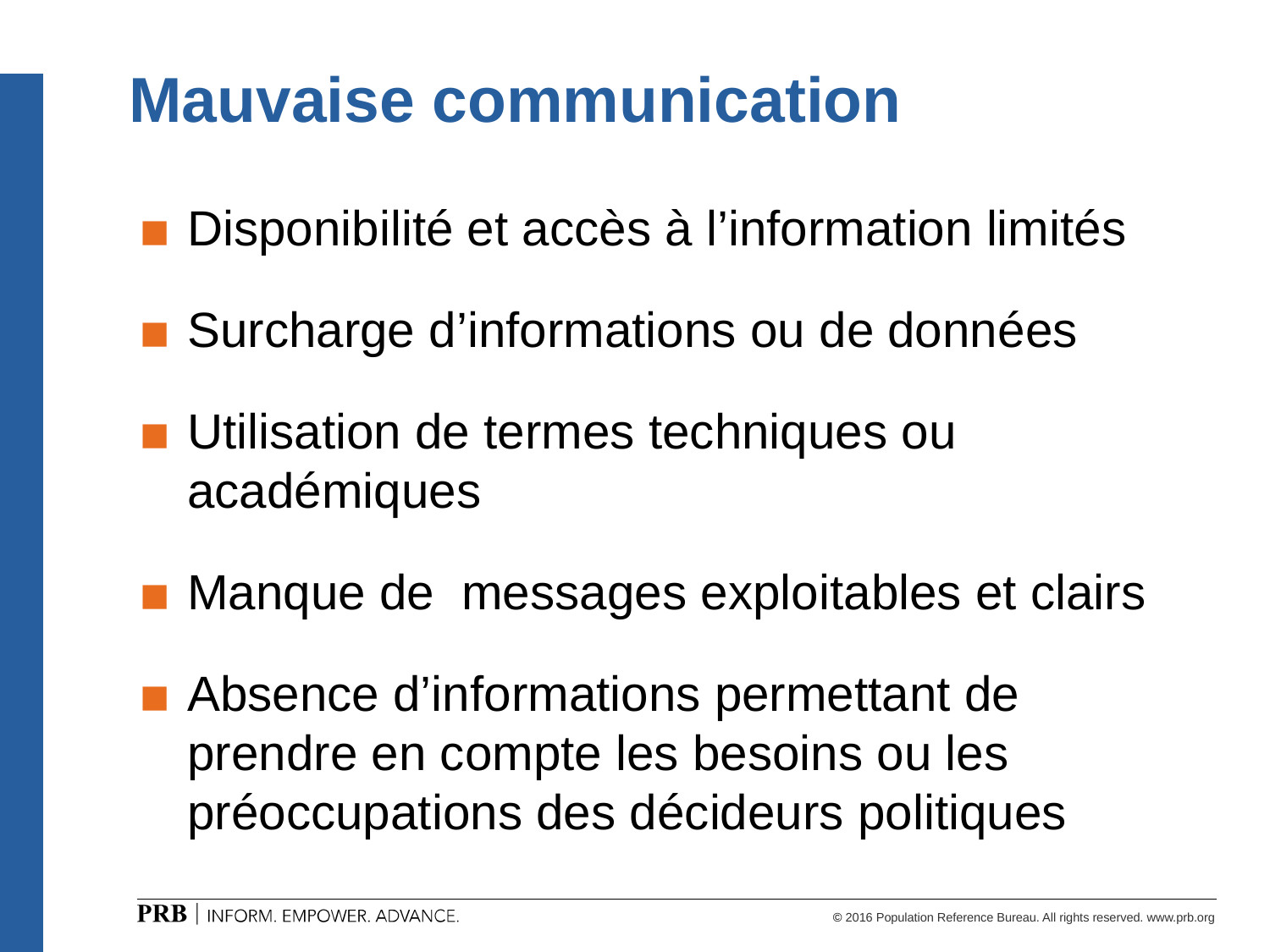

# Mauvaise communication
Disponibilité et accès à l’information limités
Surcharge d’informations ou de données
Utilisation de termes techniques ou académiques
Manque de  messages exploitables et clairs
Absence d’informations permettant de prendre en compte les besoins ou les préoccupations des décideurs politiques